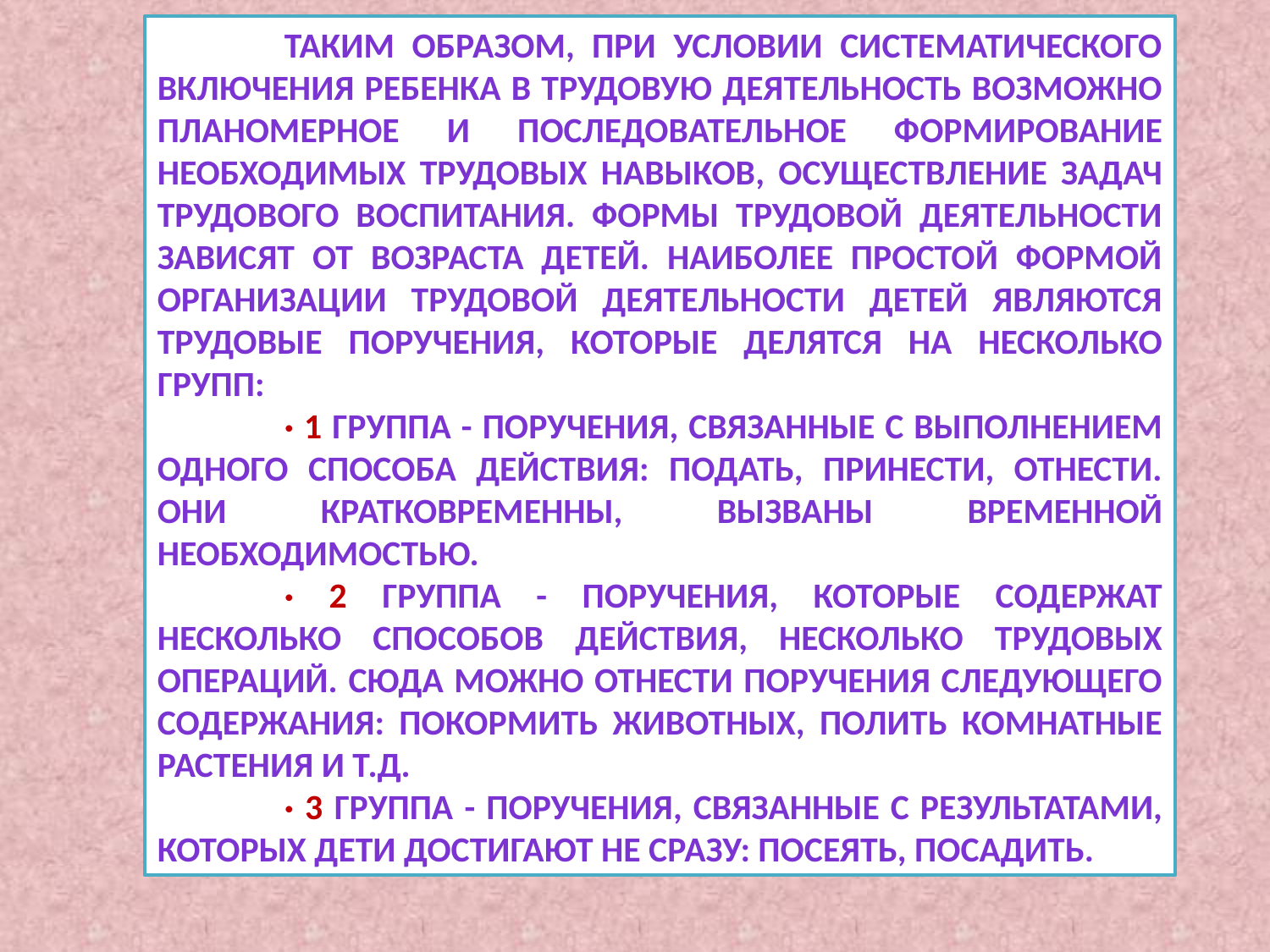

Таким образом, при условии систематического включения ребенка в трудовую деятельность возможно планомерное и последовательное формирование необходимых трудовых навыков, осуществление задач трудового воспитания. Формы трудовой деятельности зависят от возраста детей. Наиболее простой формой организации трудовой деятельности детей являются трудовые поручения, которые делятся на несколько групп:
	· 1 группа - поручения, связанные с выполнением одного способа действия: подать, принести, отнести. Они кратковременны, вызваны временной необходимостью.
	· 2 группа - поручения, которые содержат несколько способов действия, несколько трудовых операций. Сюда можно отнести поручения следующего содержания: покормить животных, полить комнатные растения и т.д.
	· 3 группа - поручения, связанные с результатами, которых дети достигают не сразу: посеять, посадить.